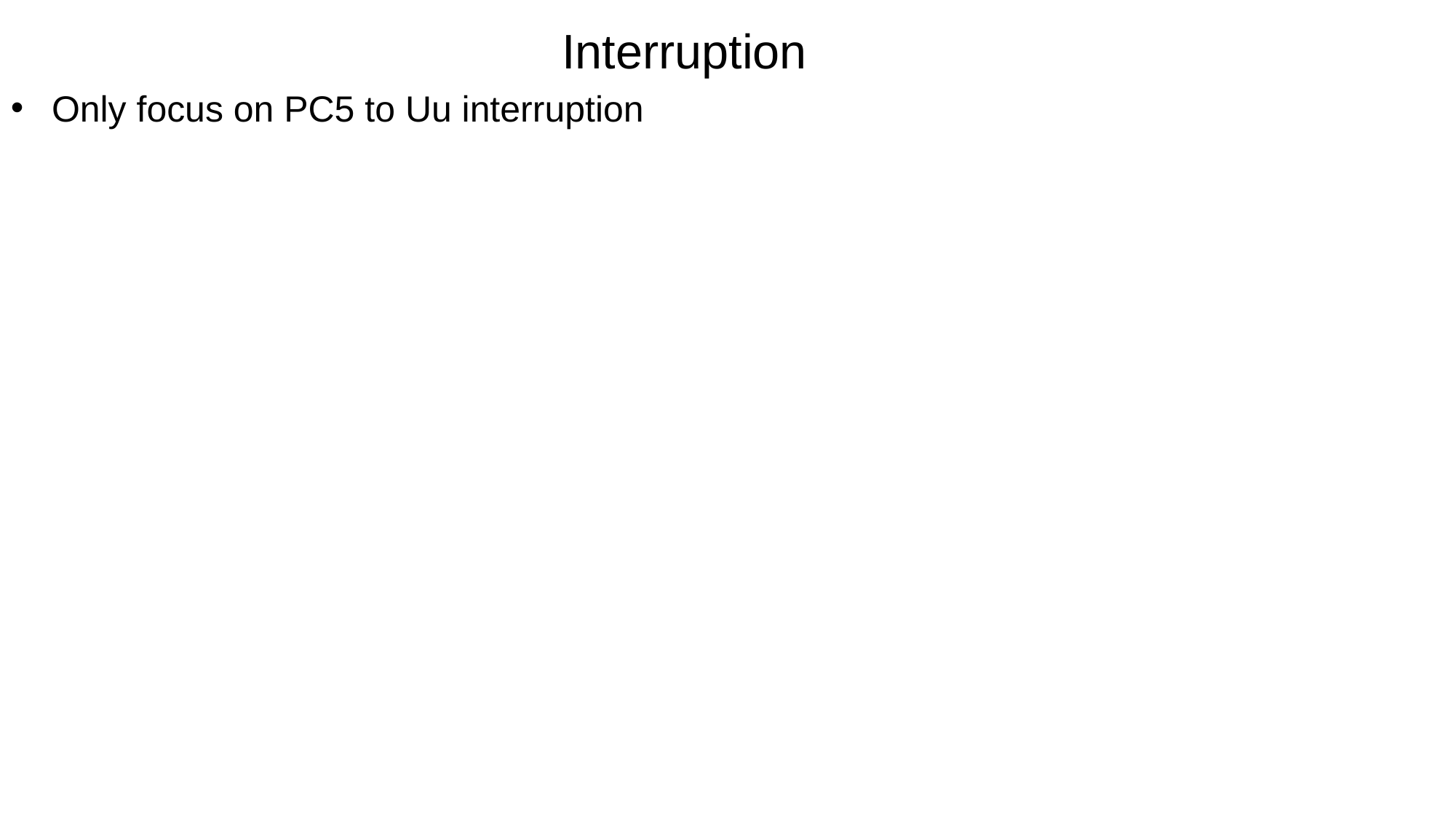

Interruption
Only focus on PC5 to Uu interruption